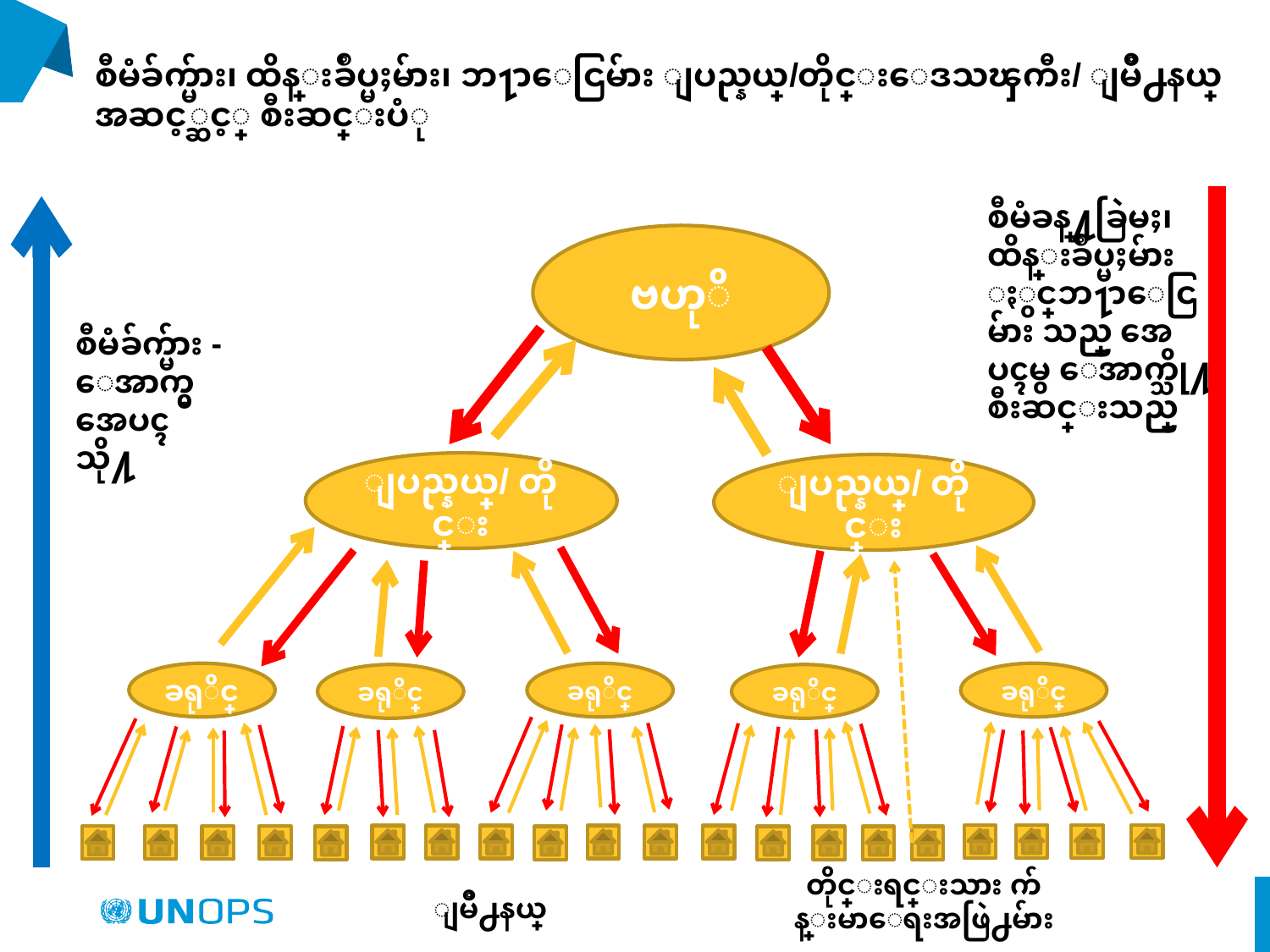

# စီမံခ်က္မ်ား၊ ထိန္းခ်ဳပ္မႈမ်ား၊ ဘ႑ာေငြမ်ား ျပည္နယ္/တိုင္းေဒသၾကီး/ ျမိဳ႕နယ္ အဆင့္ဆင့္ စီးဆင္းပံု
စီမံခန္႔ခြဲမႈ၊ ထိန္းခ်ဳပ္မႈမ်ား ႏွင္ဘ႑ာေငြမ်ား သည္ အေပၚမွ ေအာက္သို႔ စီးဆင္းသည္
ဗဟုိ
စီမံခ်က္မ်ား - ေအာက္မွ အေပၚသို႔
ျပည္နယ္/ တိုင္း
ျပည္နယ္/ တိုင္း
ခရုိင္
ခရုိင္
ခရုိင္
ခရုိင္
ခရုိင္

တိုင္းရင္းသား က်န္းမာေရးအဖြဲ႕မ်ား
ျမိဳ႕နယ္